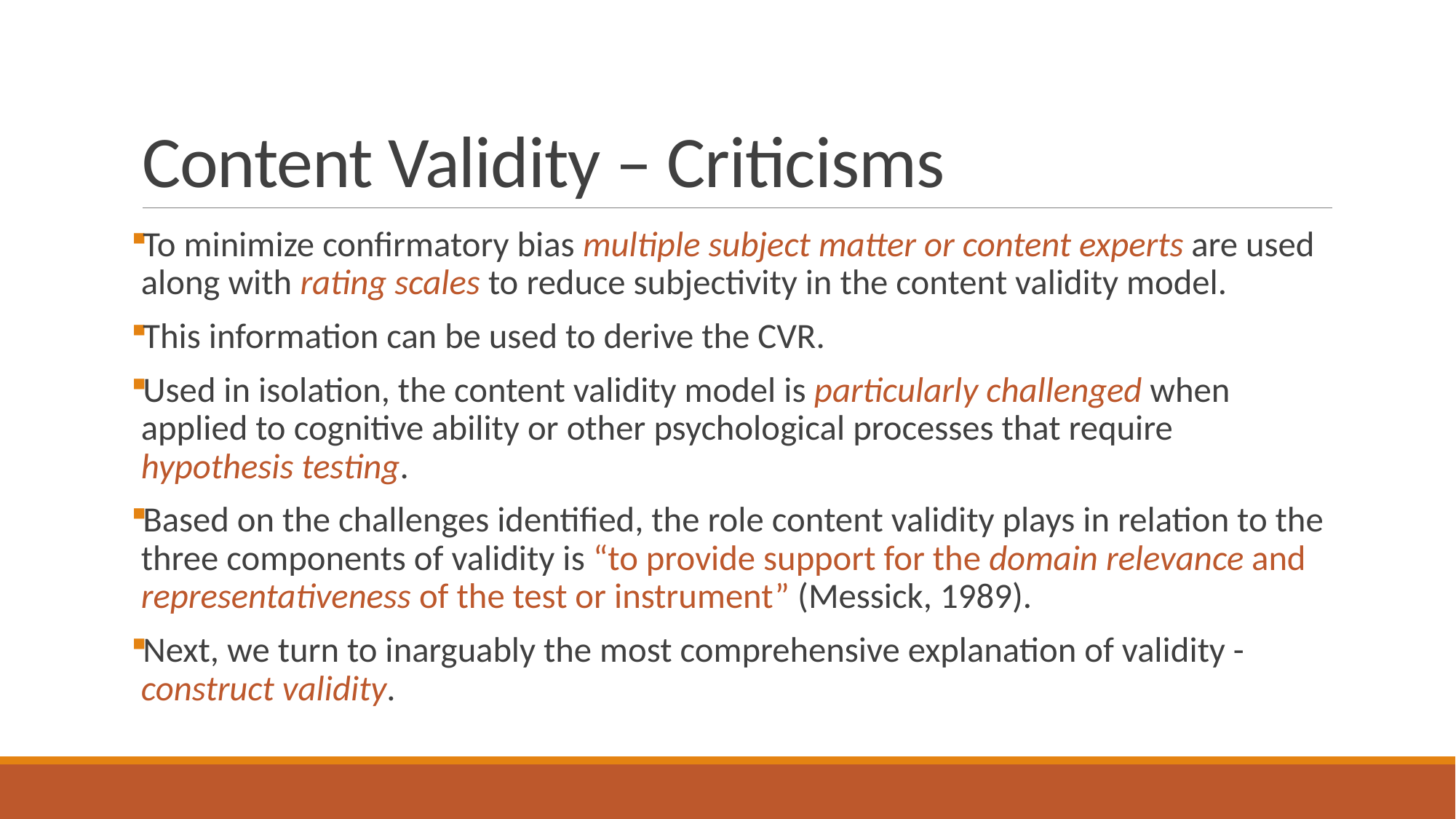

# Content Validity – Criticisms
To minimize confirmatory bias multiple subject matter or content experts are used along with rating scales to reduce subjectivity in the content validity model.
This information can be used to derive the CVR.
Used in isolation, the content validity model is particularly challenged when applied to cognitive ability or other psychological processes that require hypothesis testing.
Based on the challenges identified, the role content validity plays in relation to the three components of validity is “to provide support for the domain relevance and representativeness of the test or instrument” (Messick, 1989).
Next, we turn to inarguably the most comprehensive explanation of validity - construct validity.